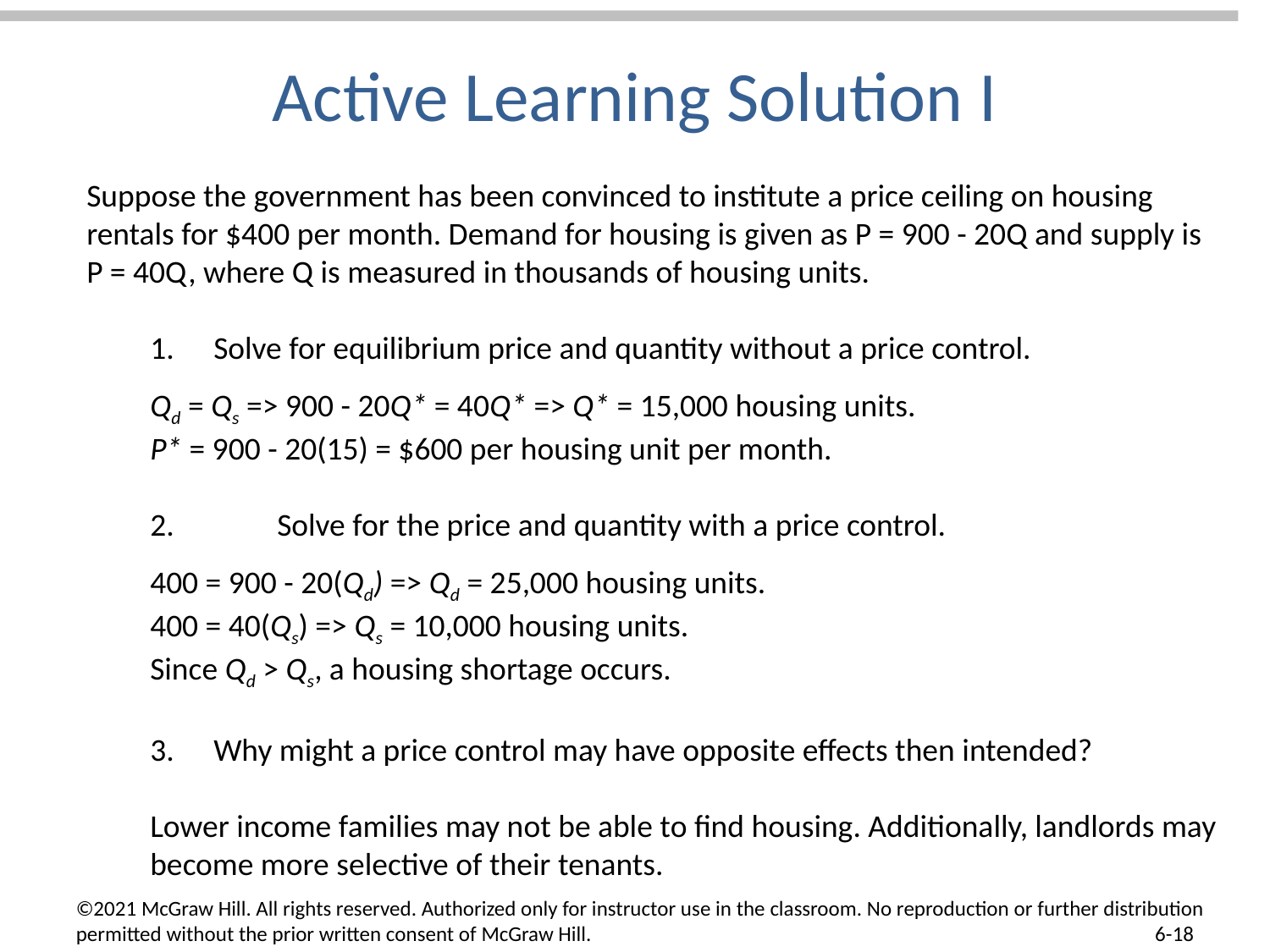

# Active Learning Solution I
Suppose the government has been convinced to institute a price ceiling on housing rentals for $400 per month. Demand for housing is given as P = 900 - 20Q and supply is
P = 40Q, where Q is measured in thousands of housing units.

Solve for equilibrium price and quantity without a price control.

Qd = Qs => 900 - 20Q* = 40Q* => Q* = 15,000 housing units.
P* = 900 - 20(15) = $600 per housing unit per month.

2.	Solve for the price and quantity with a price control.

400 = 900 - 20(Qd) => Qd = 25,000 housing units.
400 = 40(Qs) => Qs = 10,000 housing units.
Since Qd > Qs, a housing shortage occurs.

Why might a price control may have opposite effects then intended?

Lower income families may not be able to find housing. Additionally, landlords may become more selective of their tenants.